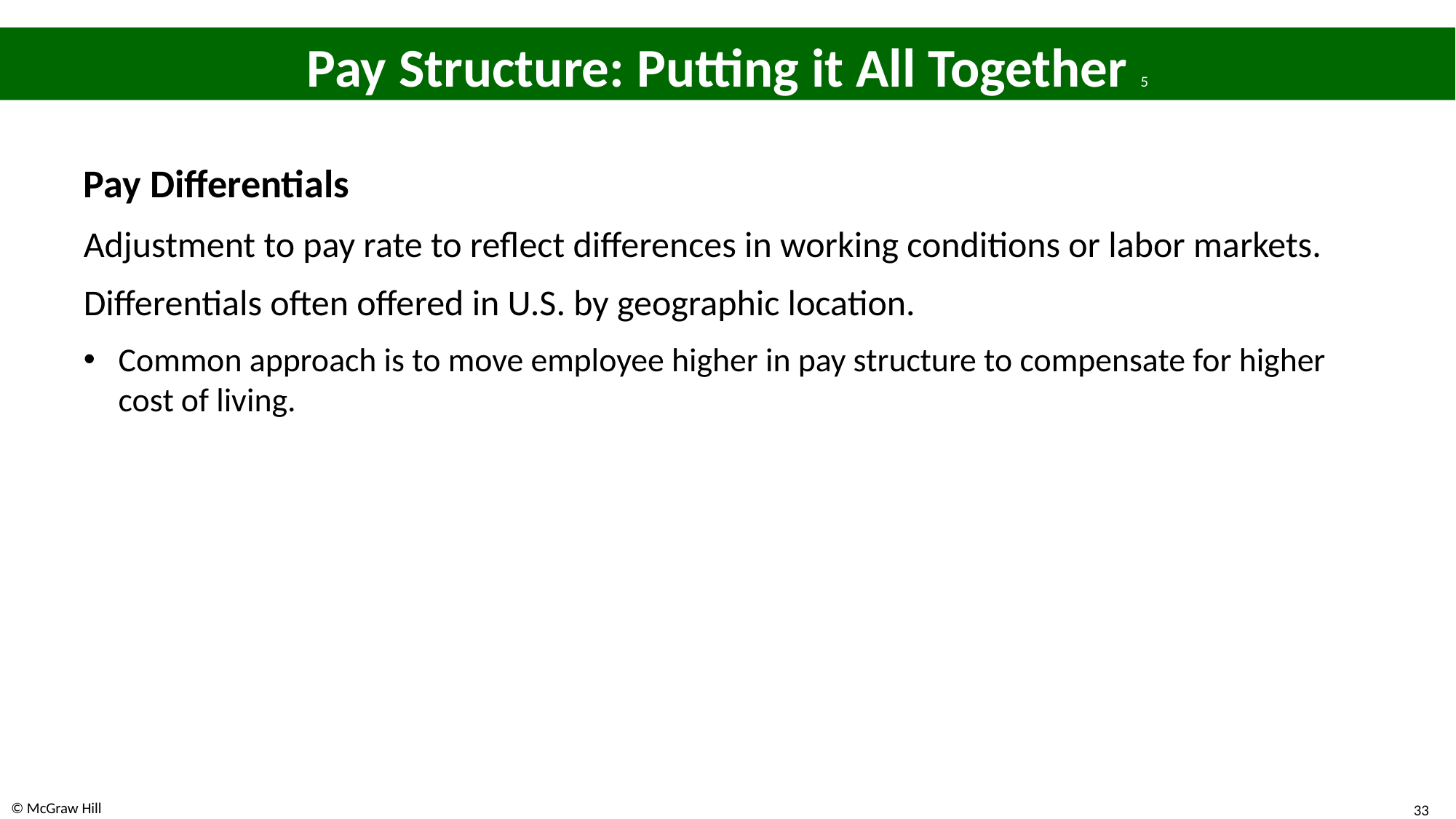

# Pay Structure: Putting it All Together 5
Pay Differentials
Adjustment to pay rate to reflect differences in working conditions or labor markets.
Differentials often offered in U.S. by geographic location.
Common approach is to move employee higher in pay structure to compensate for higher cost of living.